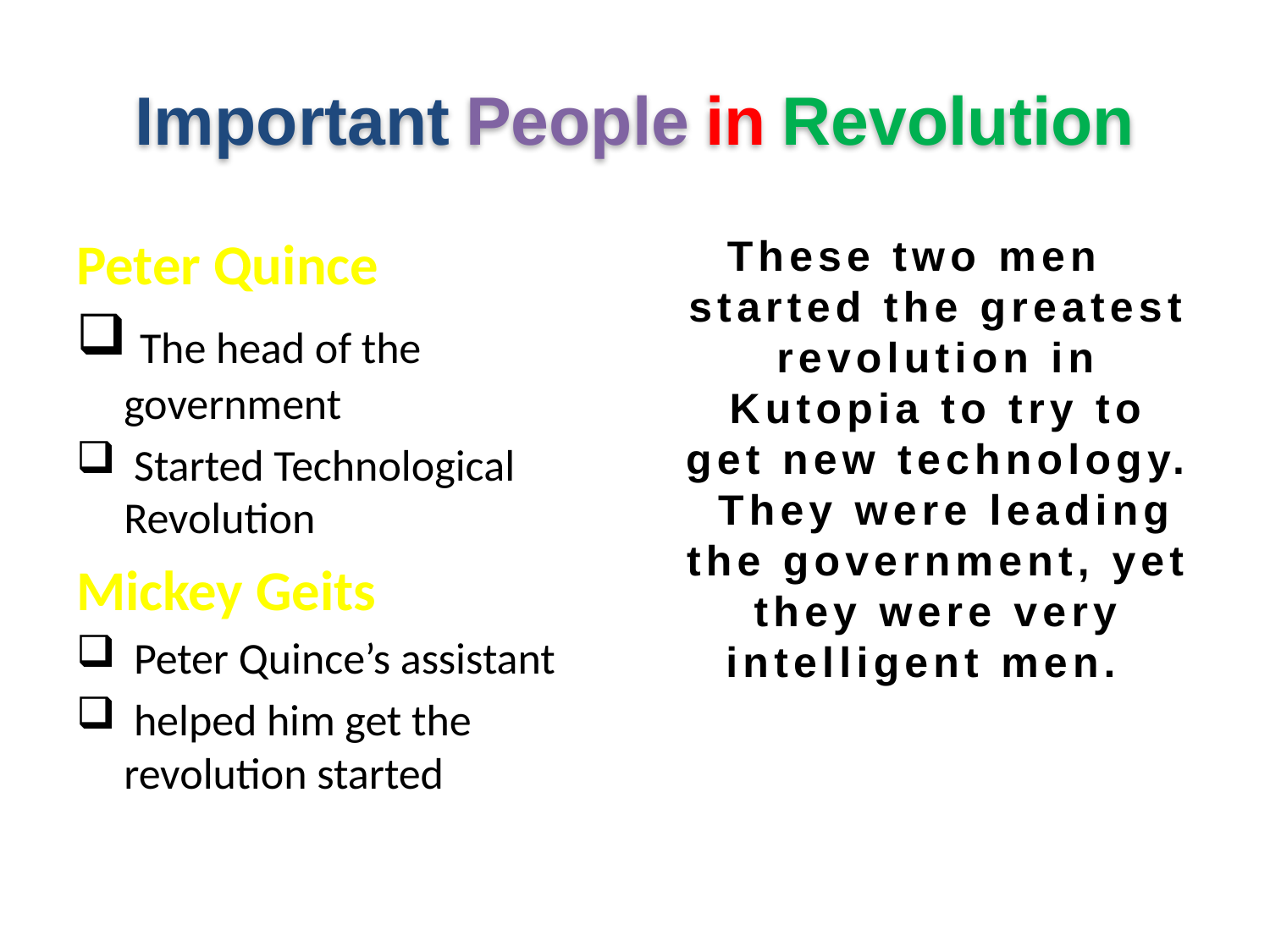

# Important People in Revolution
Peter Quince
 The head of the government
 Started Technological Revolution
Mickey Geits
 Peter Quince’s assistant
 helped him get the revolution started
These two men started the greatest revolution in Kutopia to try to get new technology.  They were leading the government, yet they were very intelligent men.